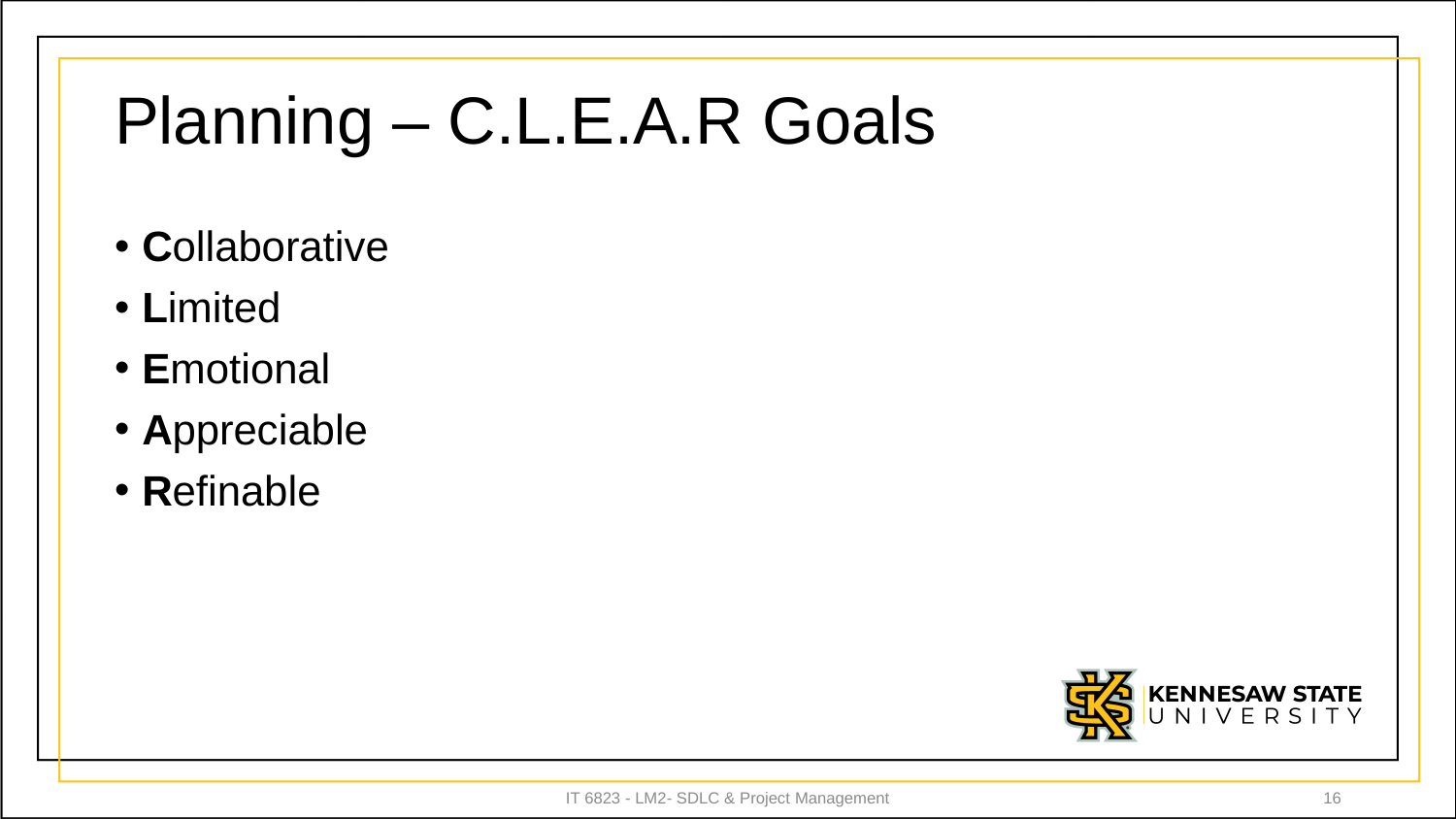

# Planning – C.L.E.A.R Goals
Collaborative
Limited
Emotional
Appreciable
Refinable
IT 6823 - LM2- SDLC & Project Management
16